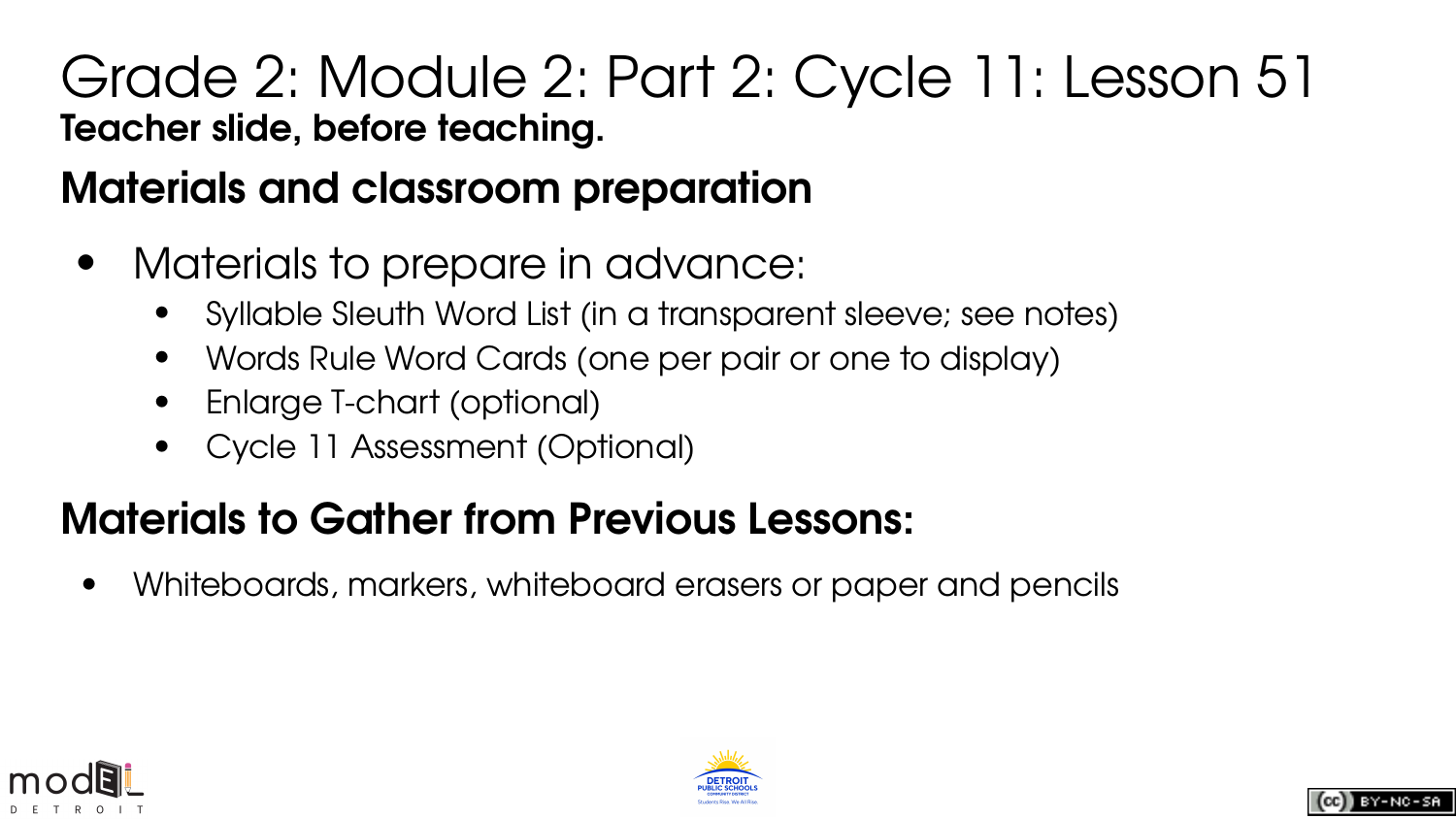

# Grade 2: Module 2: Part 2: Cycle 11: Lesson 51
Teacher slide, before teaching.
Materials and classroom preparation
Materials to prepare in advance:
Syllable Sleuth Word List (in a transparent sleeve; see notes)
Words Rule Word Cards (one per pair or one to display)
Enlarge T-chart (optional)
Cycle 11 Assessment (Optional)
Materials to Gather from Previous Lessons:
Whiteboards, markers, whiteboard erasers or paper and pencils